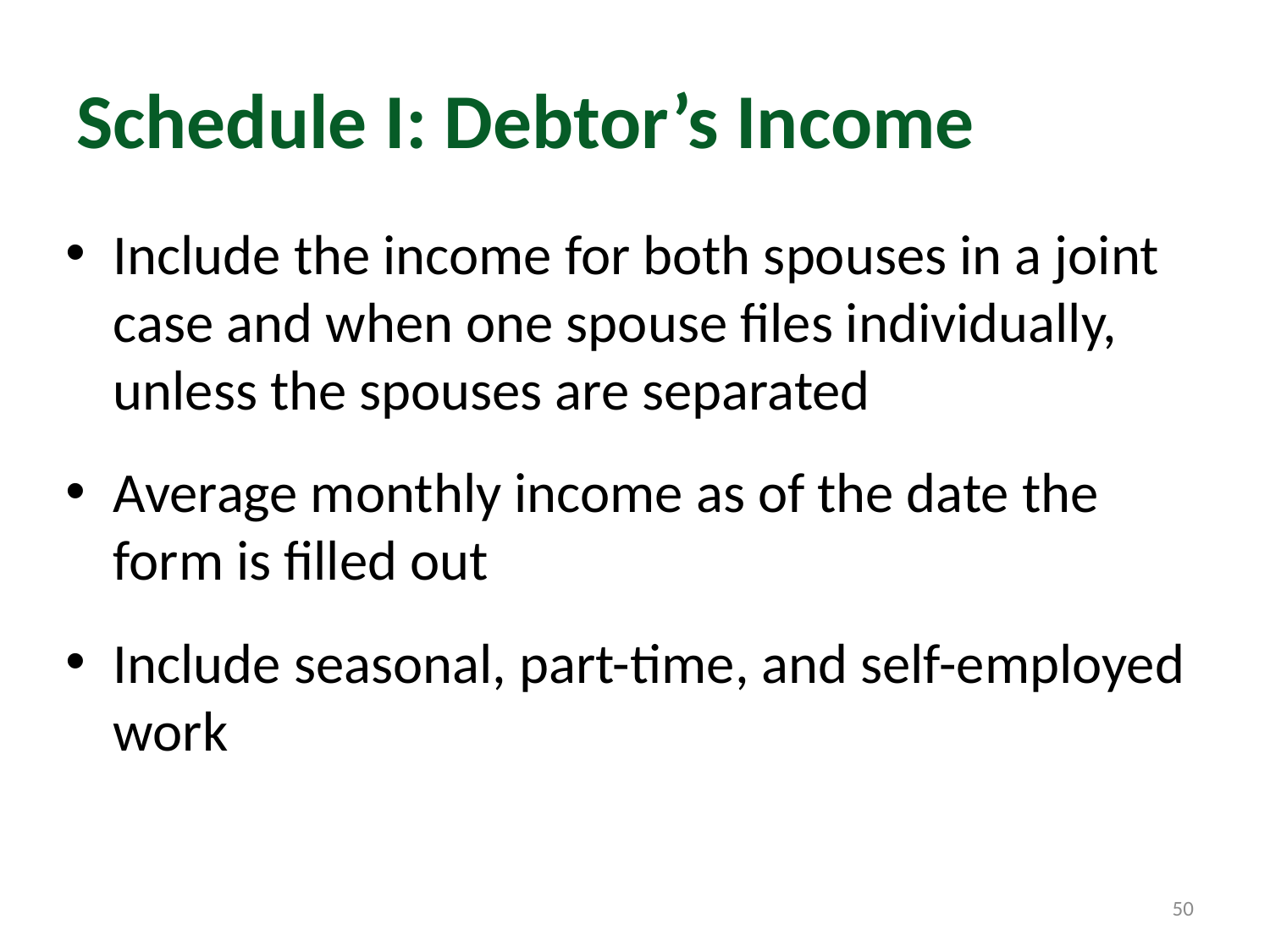

# Schedule I: Debtor’s Income
Include the income for both spouses in a joint case and when one spouse files individually, unless the spouses are separated
Average monthly income as of the date the form is filled out
Include seasonal, part-time, and self-employed work

50